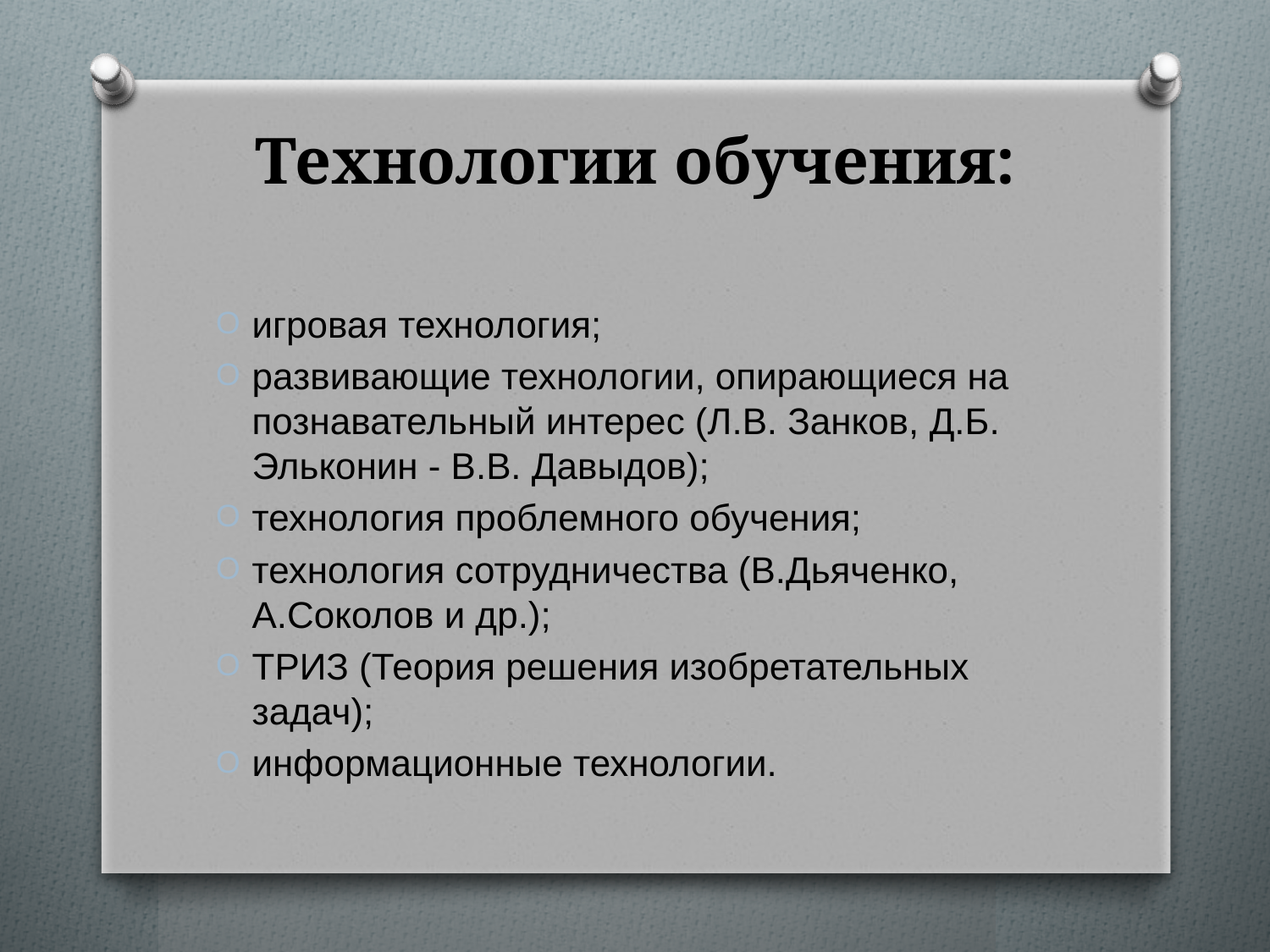

# Технологии обучения:
игровая технология;
развивающие технологии, опирающиеся на познавательный интерес (Л.В. Занков, Д.Б. Эльконин - В.В. Давыдов);
технология проблемного обучения;
технология сотрудничества (В.Дьяченко, А.Соколов и др.);
ТРИЗ (Теория решения изобретательных задач);
информационные технологии.